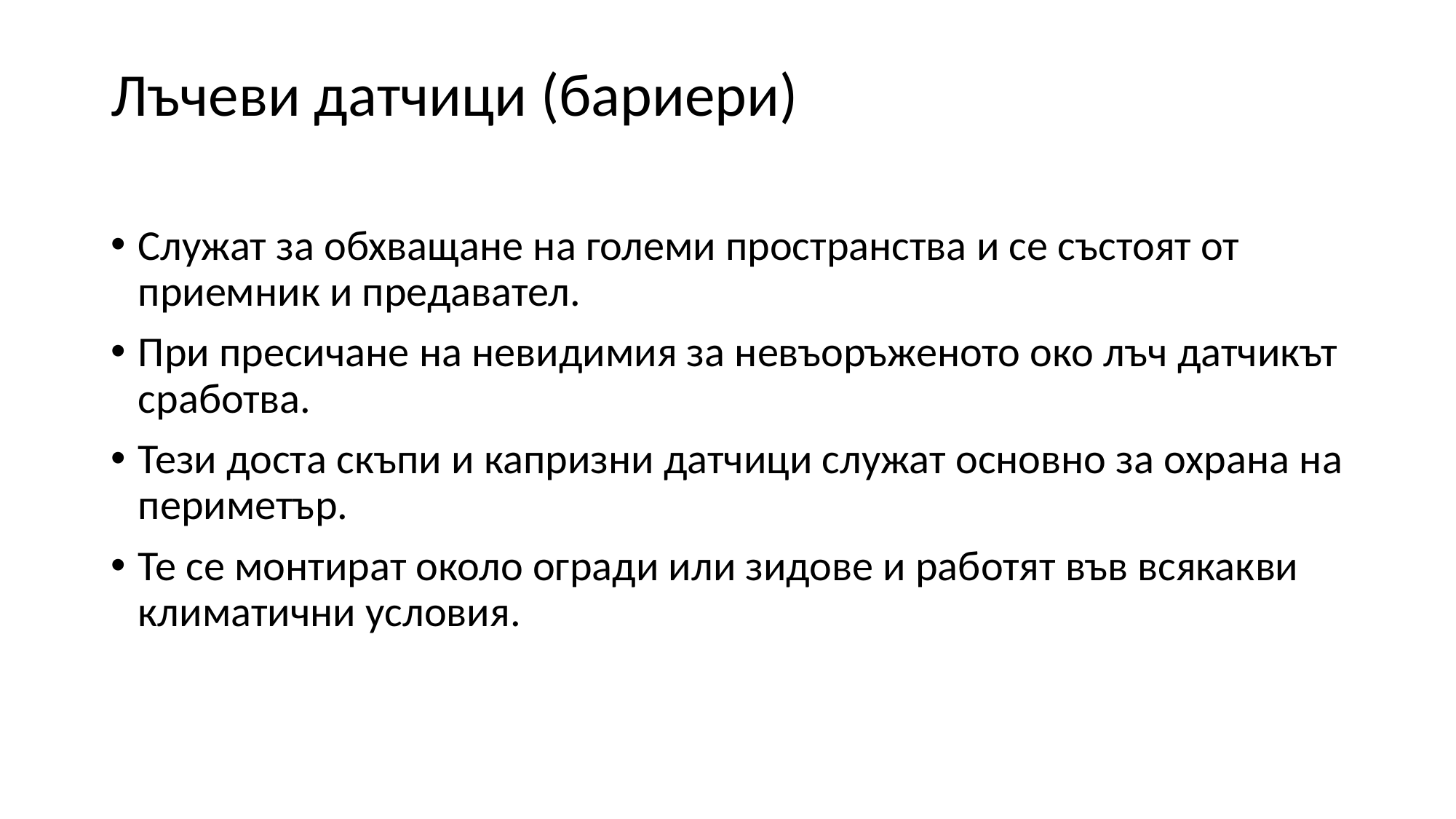

# Лъчеви датчици (бариери)
Служат за обхващане на големи пространства и се състоят от приемник и предавател.
При пресичане на невидимия за невъоръженото око лъч датчикът сработва.
Тези доста скъпи и капризни датчици служат основно за охрана на периметър.
Те се монтират около огради или зидове и работят във всякакви климатични условия.